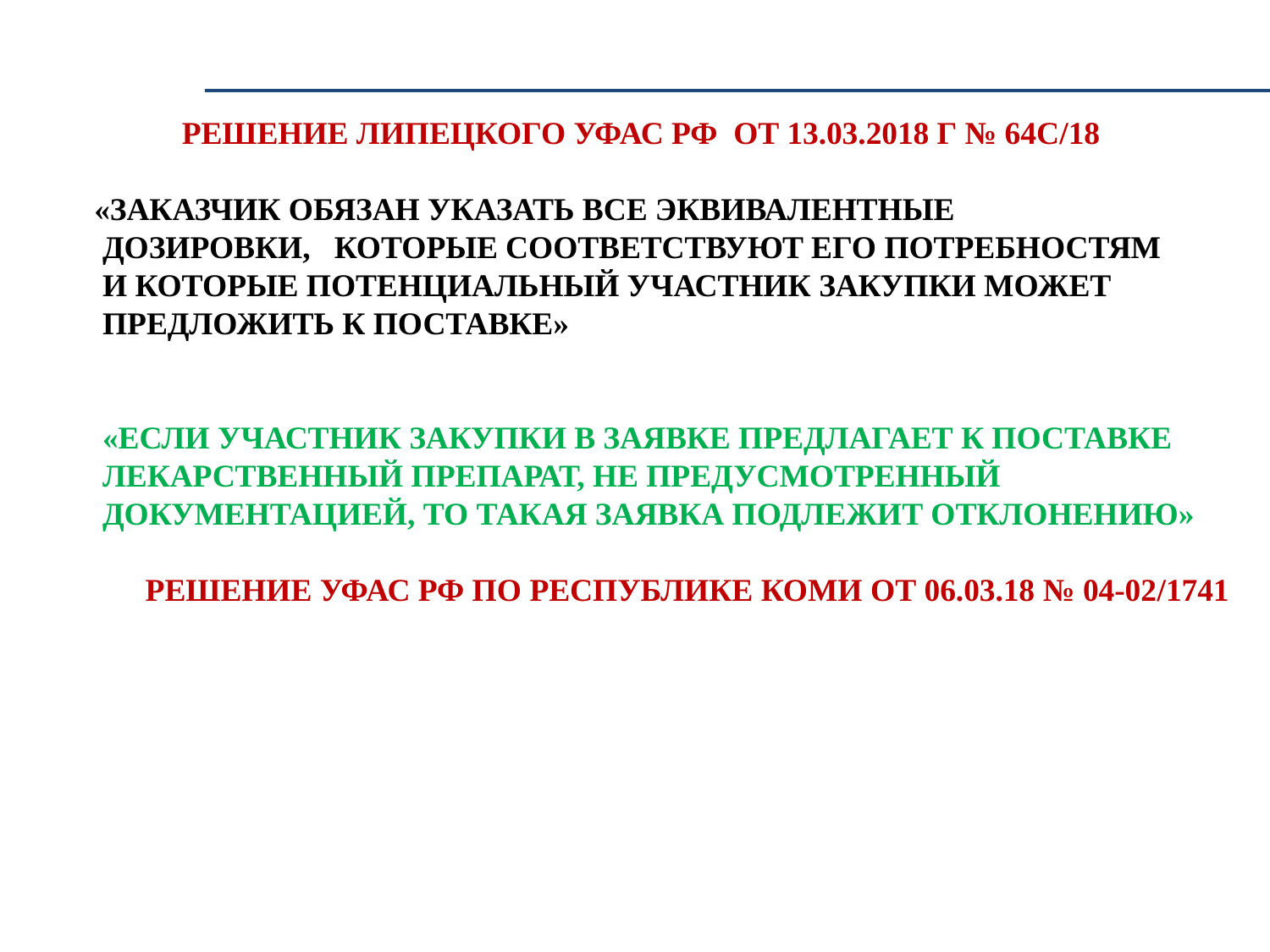

РЕШЕНИЕ ЛИПЕЦКОГО УФАС РФ  ОТ 13.03.2018 Г № 64С/18

        «ЗАКАЗЧИК ОБЯЗАН УКАЗАТЬ ВСЕ ЭКВИВАЛЕНТНЫЕ
         ДОЗИРОВКИ,   КОТОРЫЕ СООТВЕТСТВУЮТ ЕГО ПОТРЕБНОСТЯМ
         И КОТОРЫЕ ПОТЕНЦИАЛЬНЫЙ УЧАСТНИК ЗАКУПКИ МОЖЕТ
         ПРЕДЛОЖИТЬ К ПОСТАВКЕ»

         «ЕСЛИ УЧАСТНИК ЗАКУПКИ В ЗАЯВКЕ ПРЕДЛАГАЕТ К ПОСТАВКЕ
         ЛЕКАРСТВЕННЫЙ ПРЕПАРАТ, НЕ ПРЕДУСМОТРЕННЫЙ
         ДОКУМЕНТАЦИЕЙ, ТО ТАКАЯ ЗАЯВКА ПОДЛЕЖИТ ОТКЛОНЕНИЮ»

              РЕШЕНИЕ УФАС РФ ПО РЕСПУБЛИКЕ КОМИ ОТ 06.03.18 № 04-02/1741